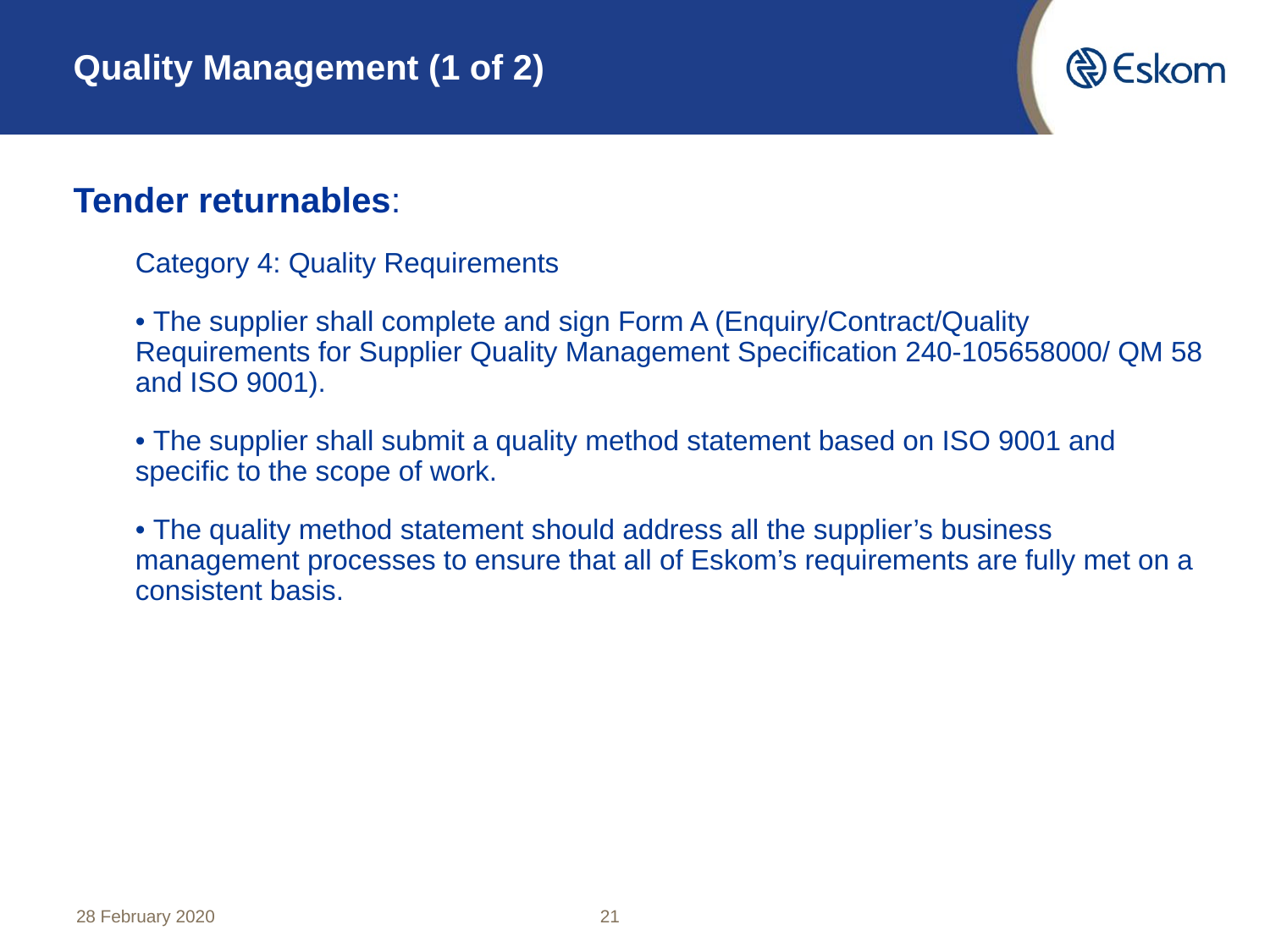

# Quality Management (1 of 2)
Tender returnables:
Category 4: Quality Requirements
• The supplier shall complete and sign Form A (Enquiry/Contract/Quality Requirements for Supplier Quality Management Specification 240-105658000/ QM 58 and ISO 9001).
• The supplier shall submit a quality method statement based on ISO 9001 and specific to the scope of work.
• The quality method statement should address all the supplier’s business management processes to ensure that all of Eskom’s requirements are fully met on a consistent basis.

28 February 2020
21